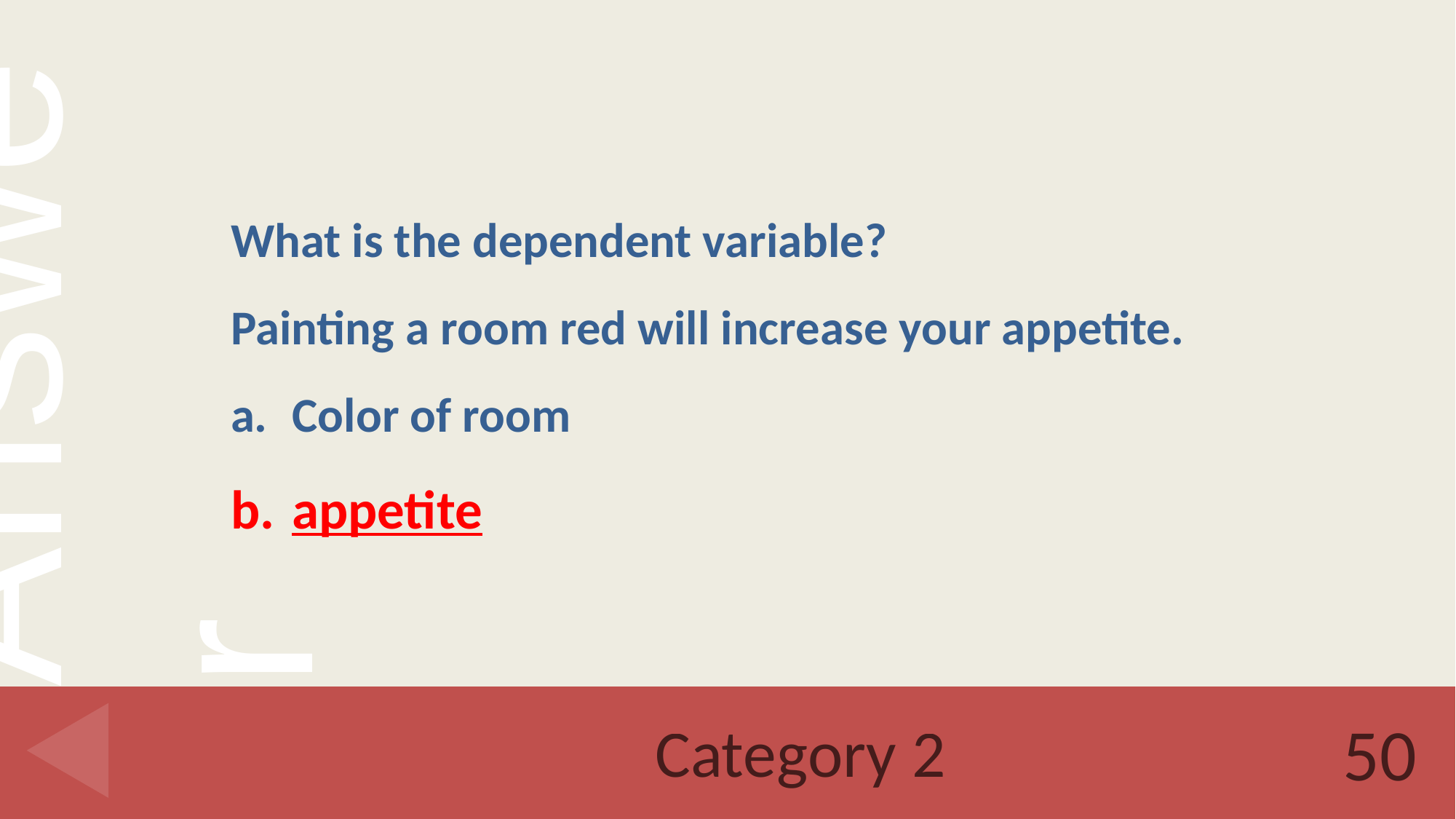

What is the dependent variable?
Painting a room red will increase your appetite.
Color of room
appetite
# Category 2
50